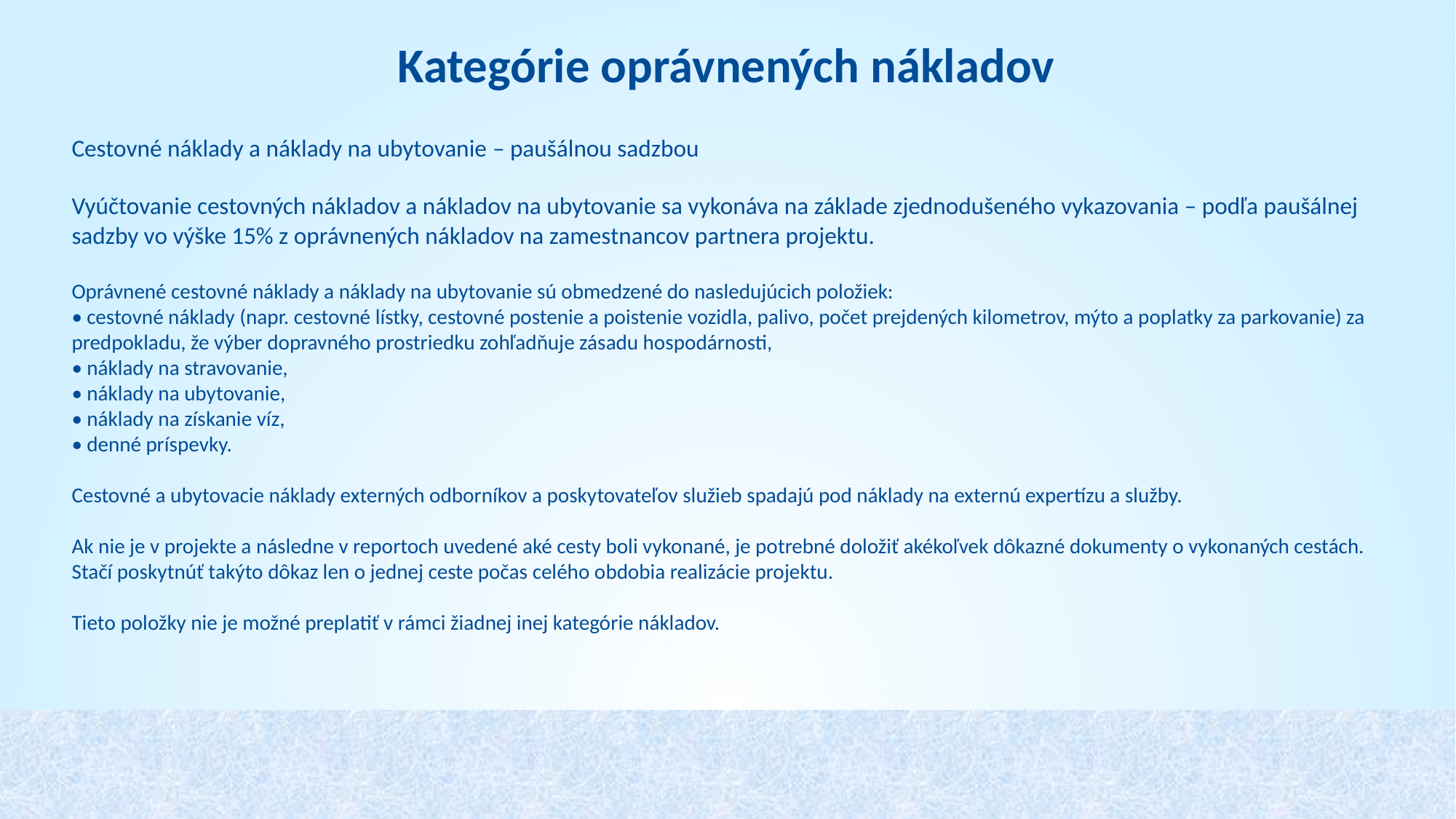

Kategórie oprávnených nákladov
Cestovné náklady a náklady na ubytovanie – paušálnou sadzbou

Vyúčtovanie cestovných nákladov a nákladov na ubytovanie sa vykonáva na základe zjednodušeného vykazovania – podľa paušálnej sadzby vo výške 15% z oprávnených nákladov na zamestnancov partnera projektu.

Oprávnené cestovné náklady a náklady na ubytovanie sú obmedzené do nasledujúcich položiek:
• cestovné náklady (napr. cestovné lístky, cestovné postenie a poistenie vozidla, palivo, počet prejdených kilometrov, mýto a poplatky za parkovanie) za predpokladu, že výber dopravného prostriedku zohľadňuje zásadu hospodárnosti,
• náklady na stravovanie,
• náklady na ubytovanie,
• náklady na získanie víz,
• denné príspevky.

Cestovné a ubytovacie náklady externých odborníkov a poskytovateľov služieb spadajú pod náklady na externú expertízu a služby.

Ak nie je v projekte a následne v reportoch uvedené aké cesty boli vykonané, je potrebné doložiť akékoľvek dôkazné dokumenty o vykonaných cestách. Stačí poskytnúť takýto dôkaz len o jednej ceste počas celého obdobia realizácie projektu.

Tieto položky nie je možné preplatiť v rámci žiadnej inej kategórie nákladov.